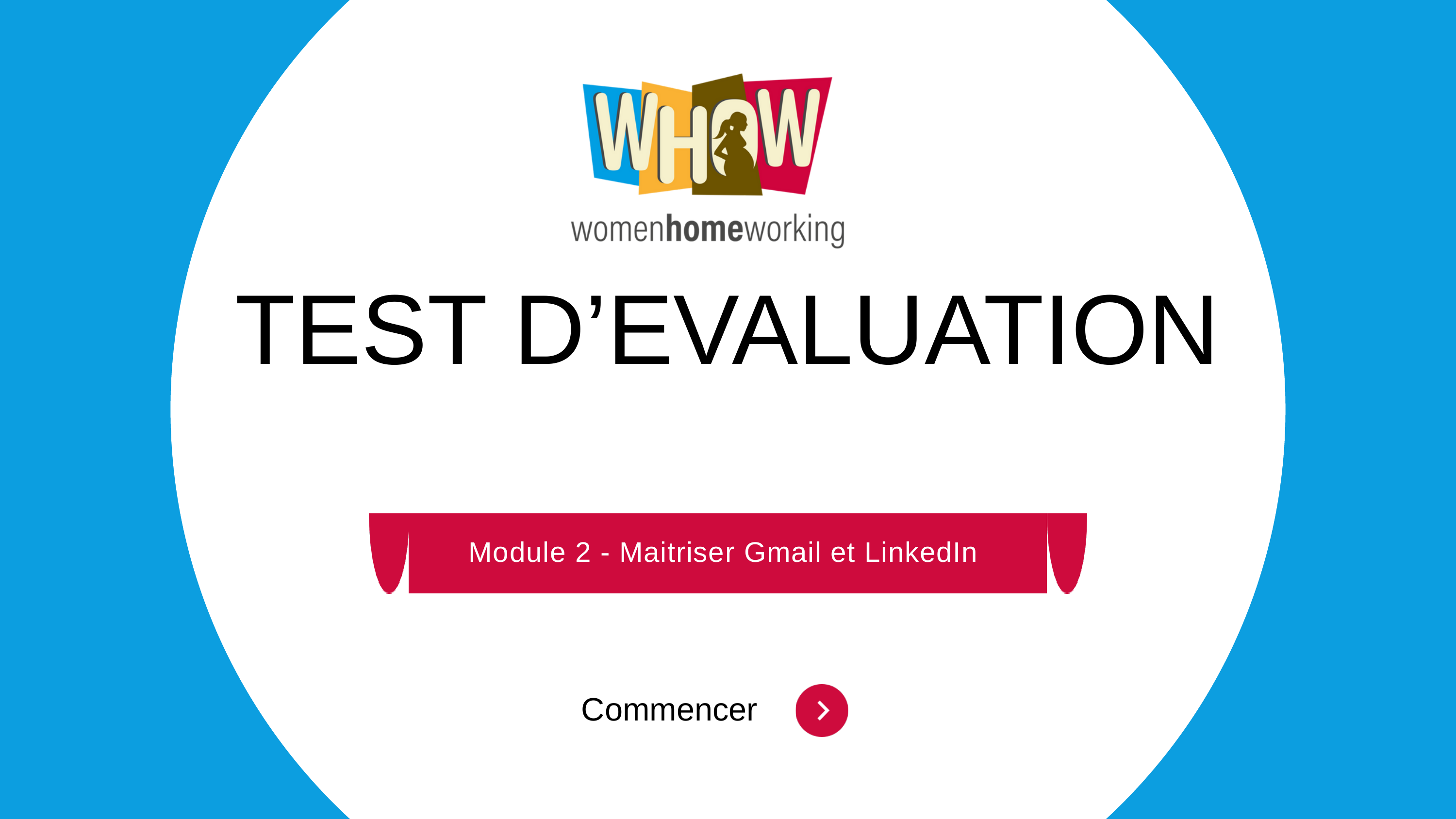

TEST D’EVALUATION

Module 2 - Maitriser Gmail et LinkedIn

Commencer